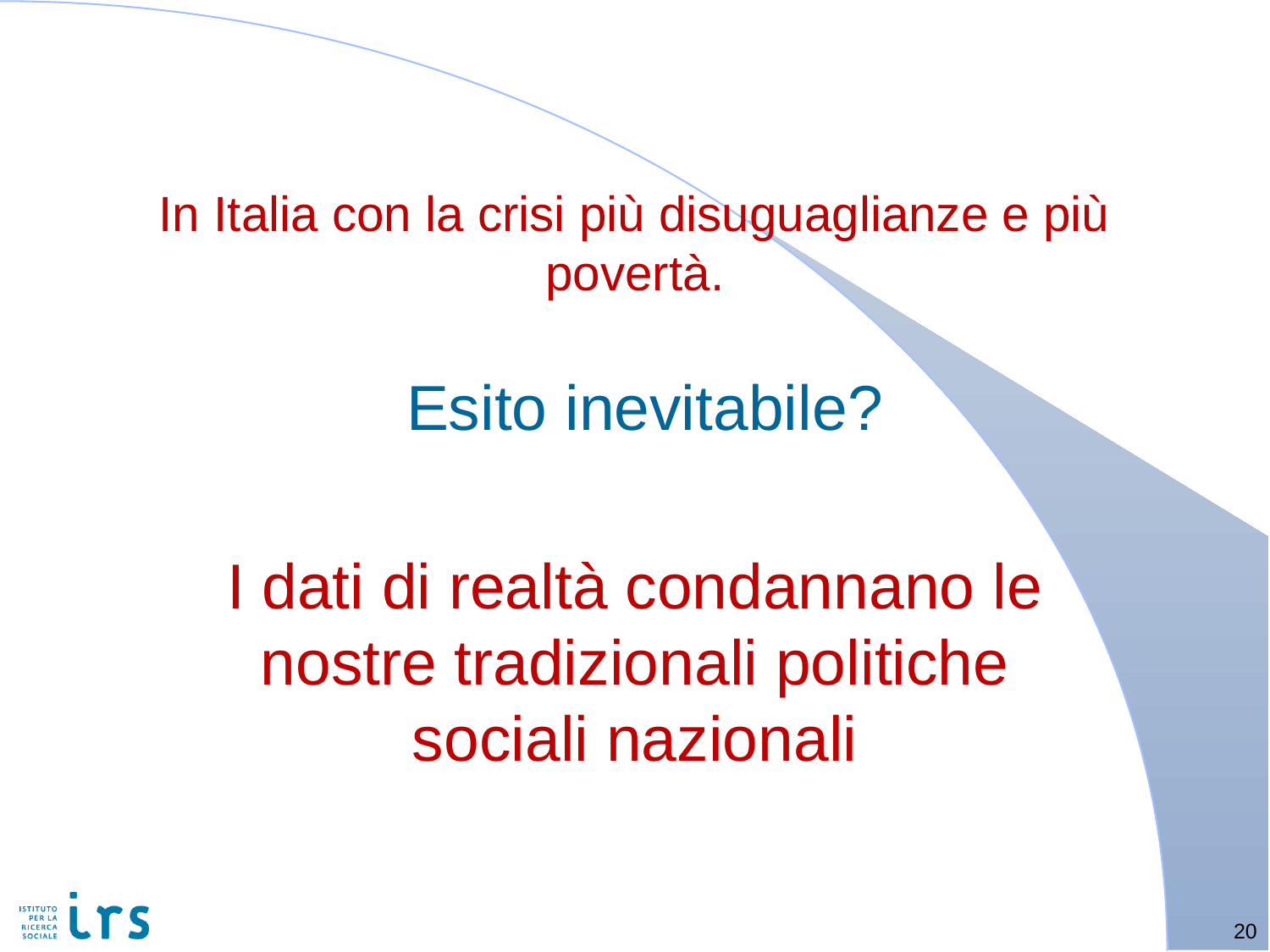

# In Italia con la crisi più disuguaglianze e più povertà. Esito inevitabile?
I dati di realtà condannano le nostre tradizionali politiche sociali nazionali

20